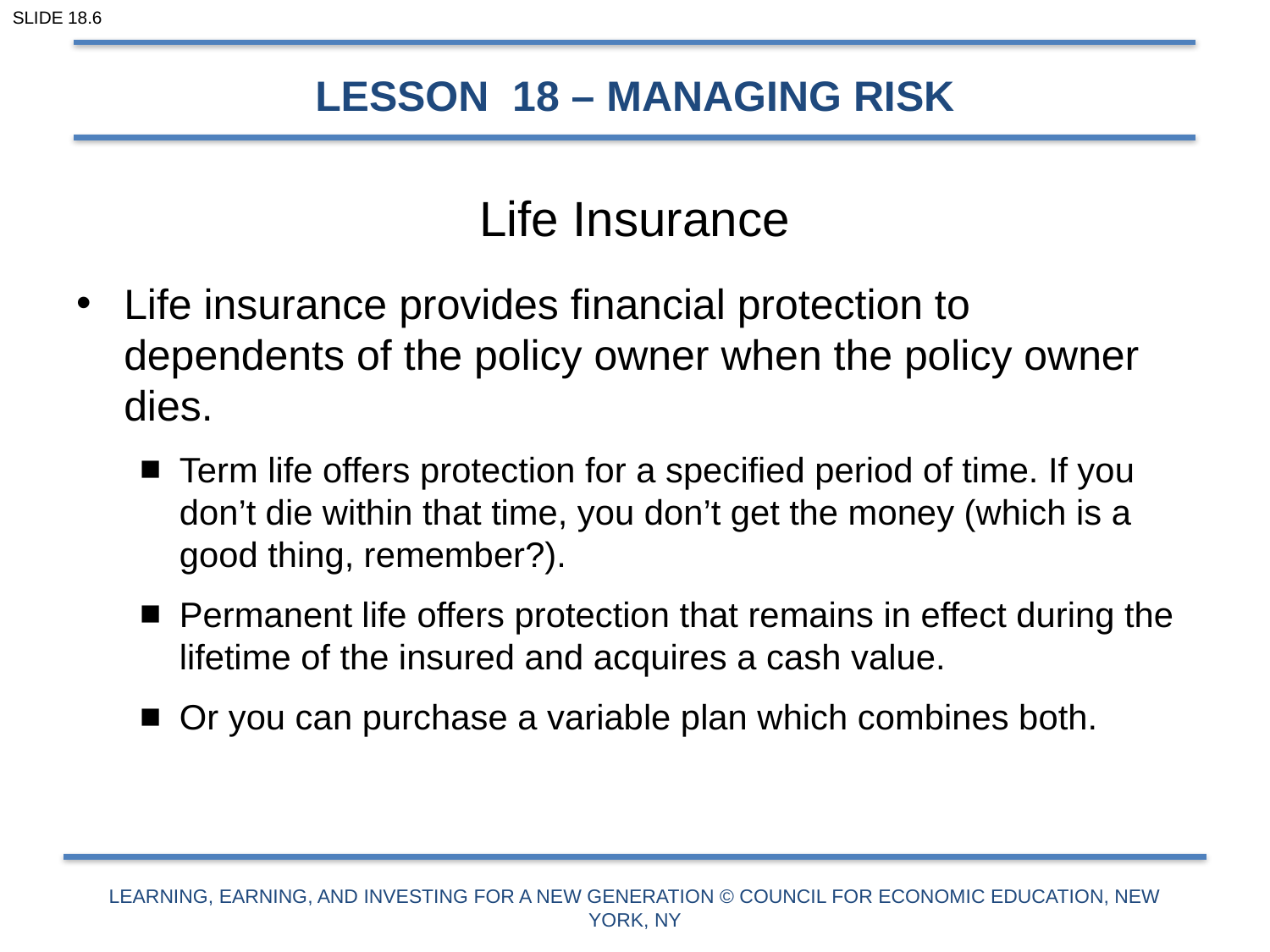

Slide 18.6
Lesson  18 – Managing Risk
# Life Insurance
Life insurance provides financial protection to dependents of the policy owner when the policy owner dies.
Term life offers protection for a specified period of time. If you don’t die within that time, you don’t get the money (which is a good thing, remember?).
Permanent life offers protection that remains in effect during the lifetime of the insured and acquires a cash value.
Or you can purchase a variable plan which combines both.